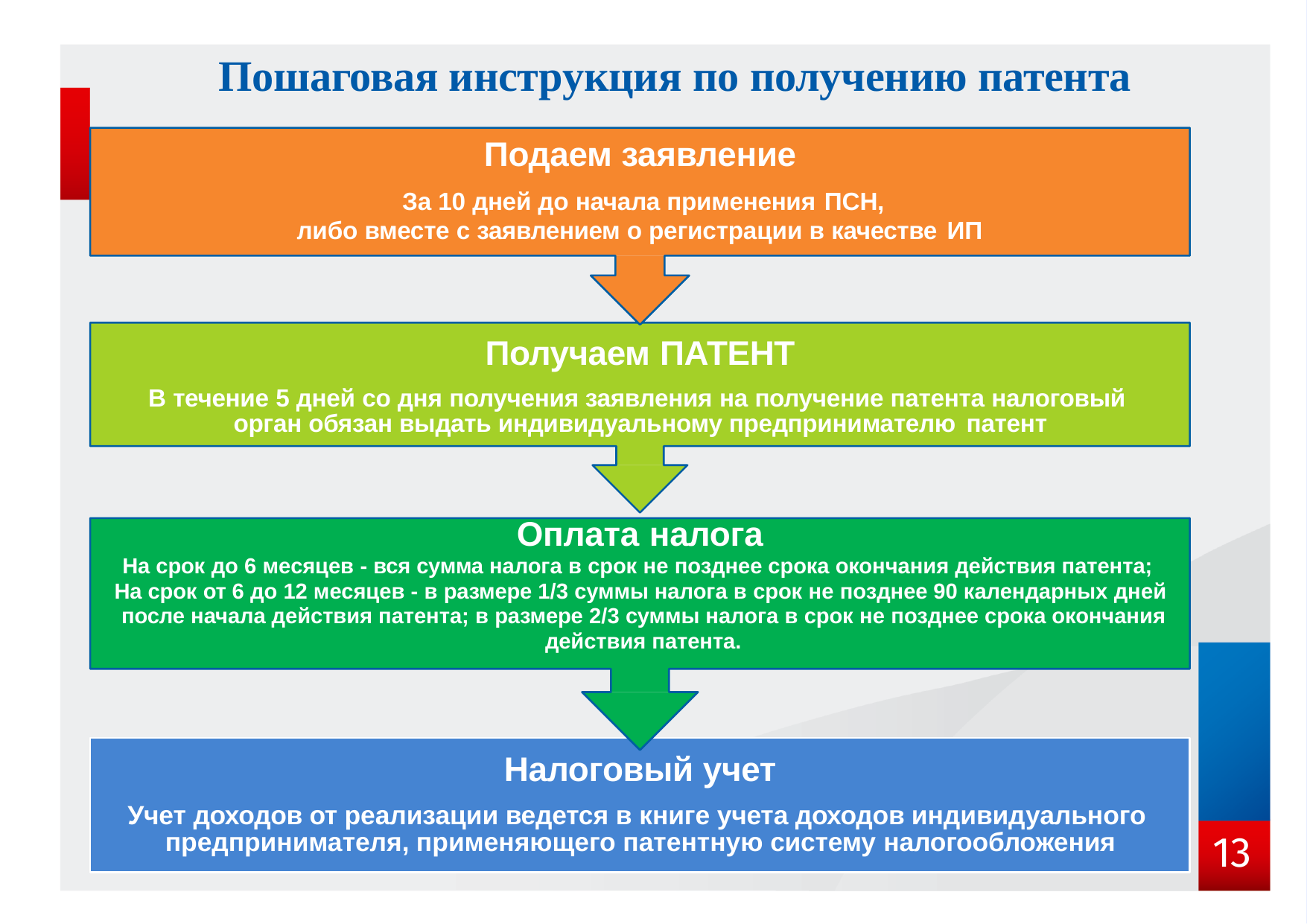

# Пошаговая инструкция по получению патента
Подаем заявление
За 10 дней до начала применения ПСН,
либо вместе с заявлением о регистрации в качестве ИП

Получаем ПАТЕНТ
В течение 5 дней со дня получения заявления на получение патента налоговый  орган обязан выдать индивидуальному предпринимателю патент

Оплата налога
На срок до 6 месяцев - вся сумма налога в срок не позднее срока окончания действия патента;  На срок от 6 до 12 месяцев - в размере 1/3 суммы налога в срок не позднее 90 календарных дней  после начала действия патента; в размере 2/3 суммы налога в срок не позднее срока окончания  действия патента.

Налоговый учет
Учет доходов от реализации ведется в книге учета доходов индивидуального  предпринимателя, применяющего патентную систему налогообложения

13